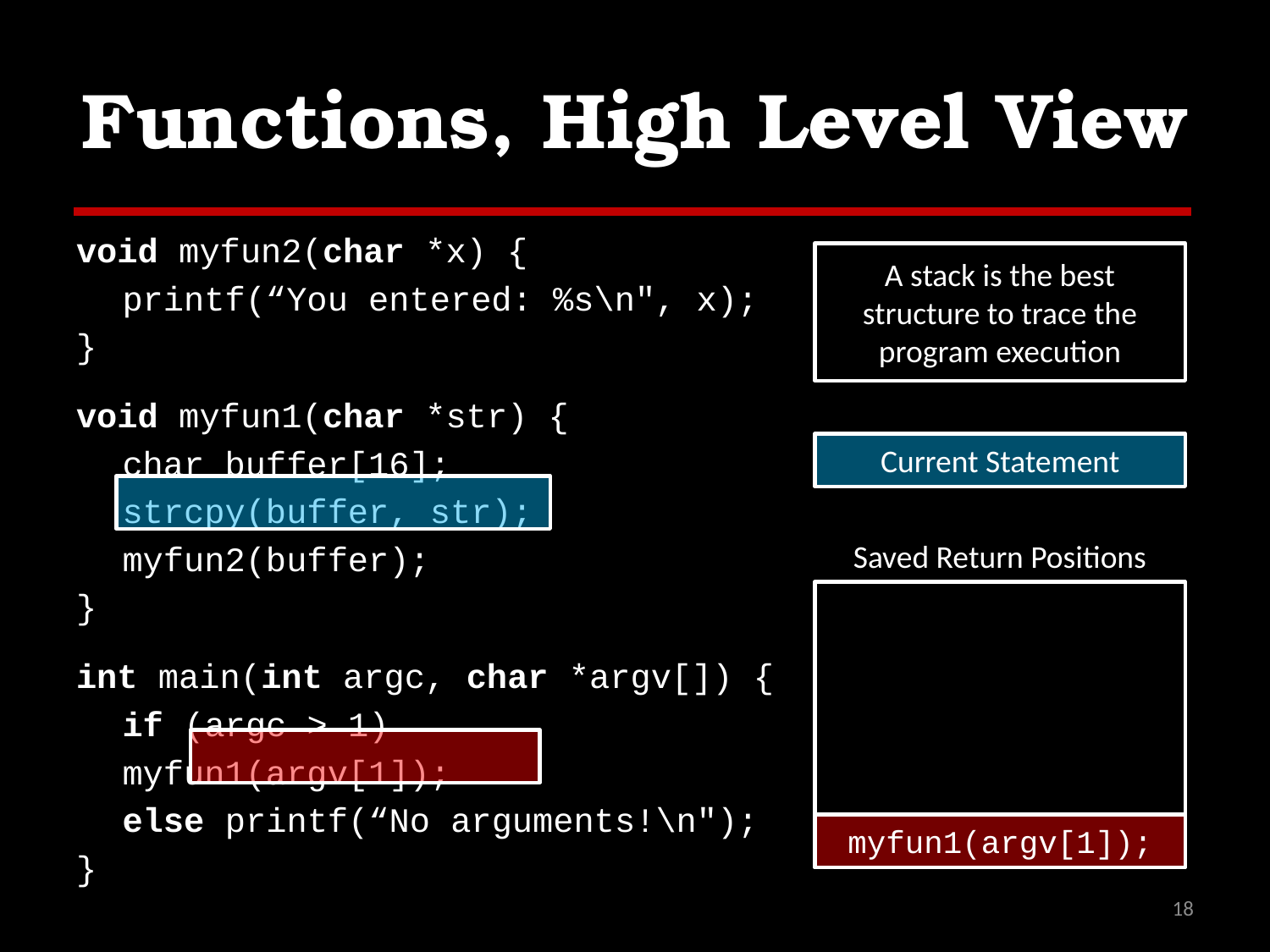

# Functions, High Level View
void myfun2(char *x) {
	printf(“You entered: %s\n", x);
}

void myfun1(char *str) {
	char buffer[16];
	strcpy(buffer, str);
	myfun2(buffer);
}

int main(int argc, char *argv[]) {
	if (argc > 1)
		myfun1(argv[1]);
	else printf(“No arguments!\n");
}
A stack is the best structure to trace the program execution
Current Statement

Saved Return Positions

myfun1(argv[1]);
18